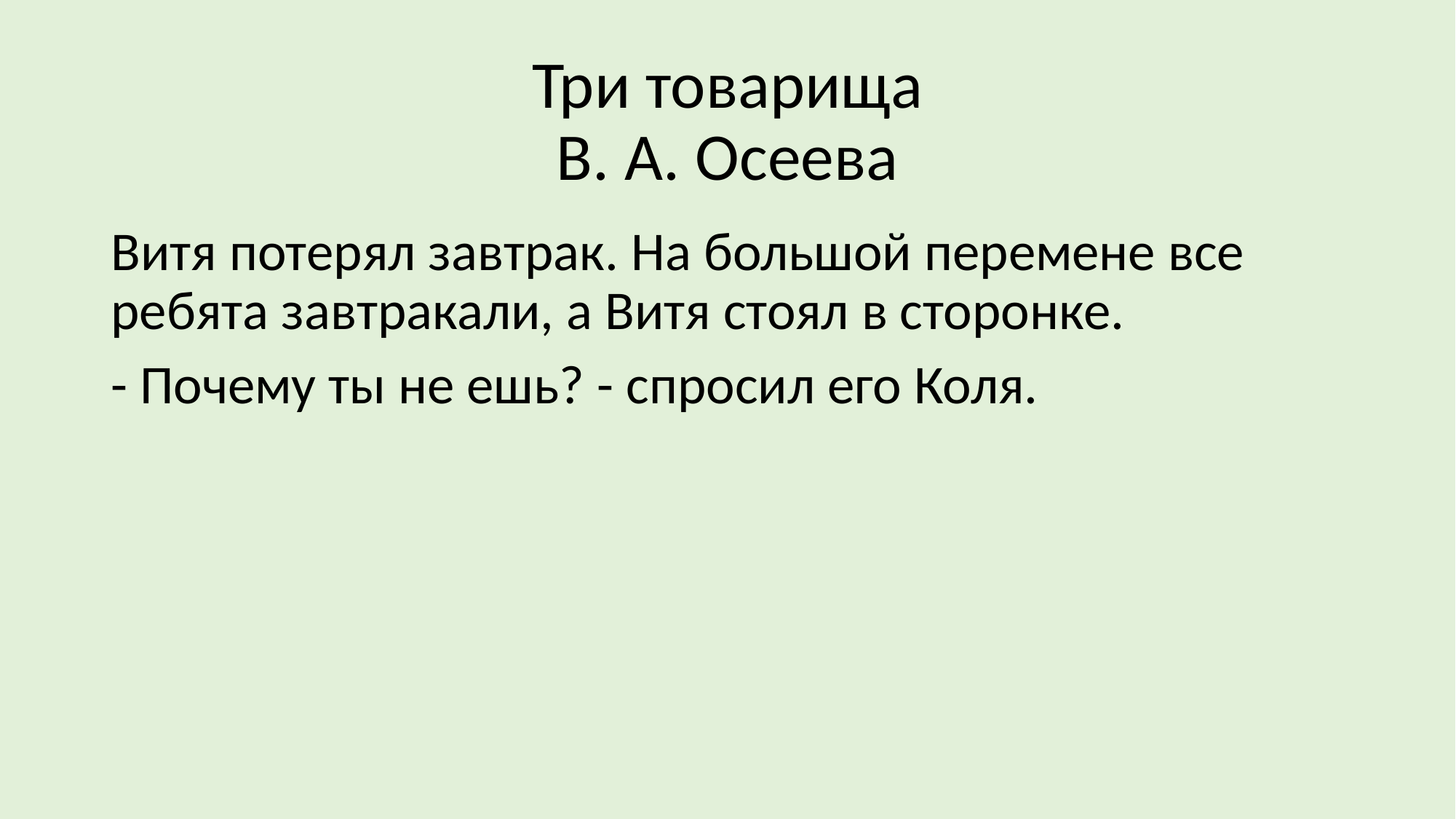

# Три товарища В. А. Осеева
Витя потерял завтрак. На большой перемене все ребята завтракали, а Витя стоял в сторонке.
- Почему ты не ешь? - спросил его Коля.